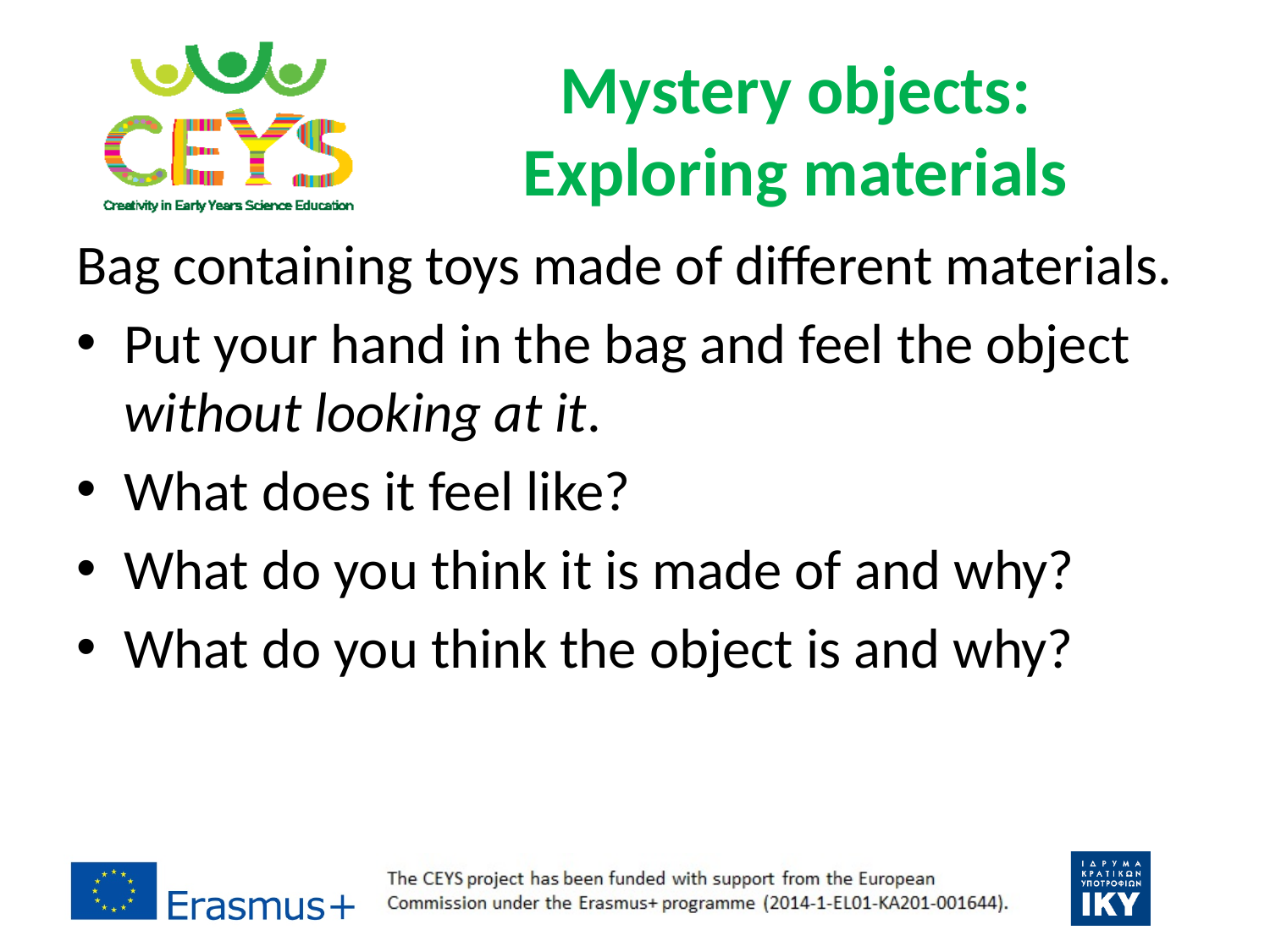

# Mystery objects: Exploring materials
Bag containing toys made of different materials.
Put your hand in the bag and feel the object without looking at it.
What does it feel like?
What do you think it is made of and why?
What do you think the object is and why?